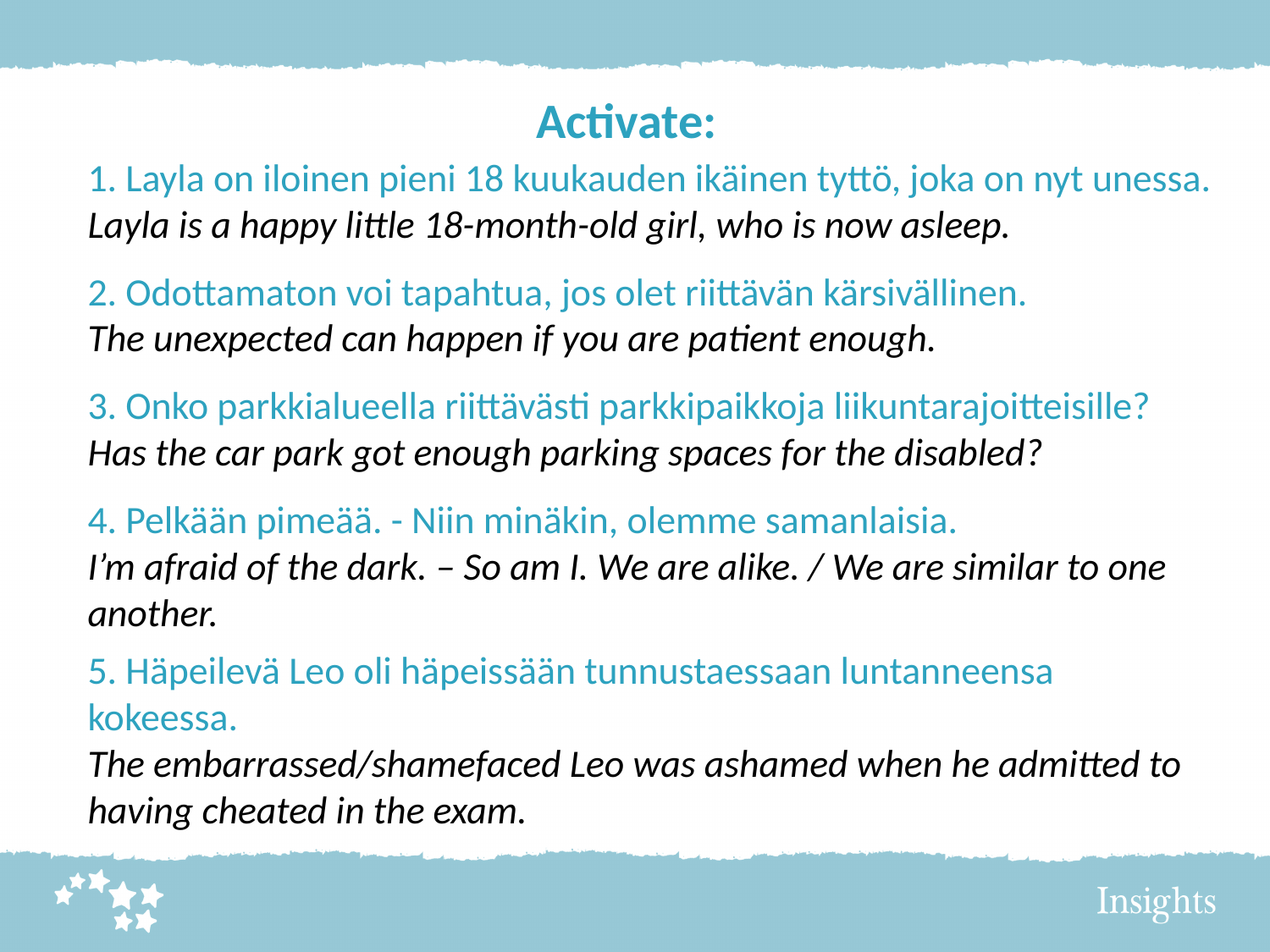

# Activate:
1. Layla on iloinen pieni 18 kuukauden ikäinen tyttö, joka on nyt unessa.
Layla is a happy little 18-month-old girl, who is now asleep.
2. Odottamaton voi tapahtua, jos olet riittävän kärsivällinen.
The unexpected can happen if you are patient enough.
3. Onko parkkialueella riittävästi parkkipaikkoja liikuntarajoitteisille?
Has the car park got enough parking spaces for the disabled?
4. Pelkään pimeää. - Niin minäkin, olemme samanlaisia.
I’m afraid of the dark. – So am I. We are alike. / We are similar to one another.
5. Häpeilevä Leo oli häpeissään tunnustaessaan luntanneensa kokeessa.
The embarrassed/shamefaced Leo was ashamed when he admitted to having cheated in the exam.